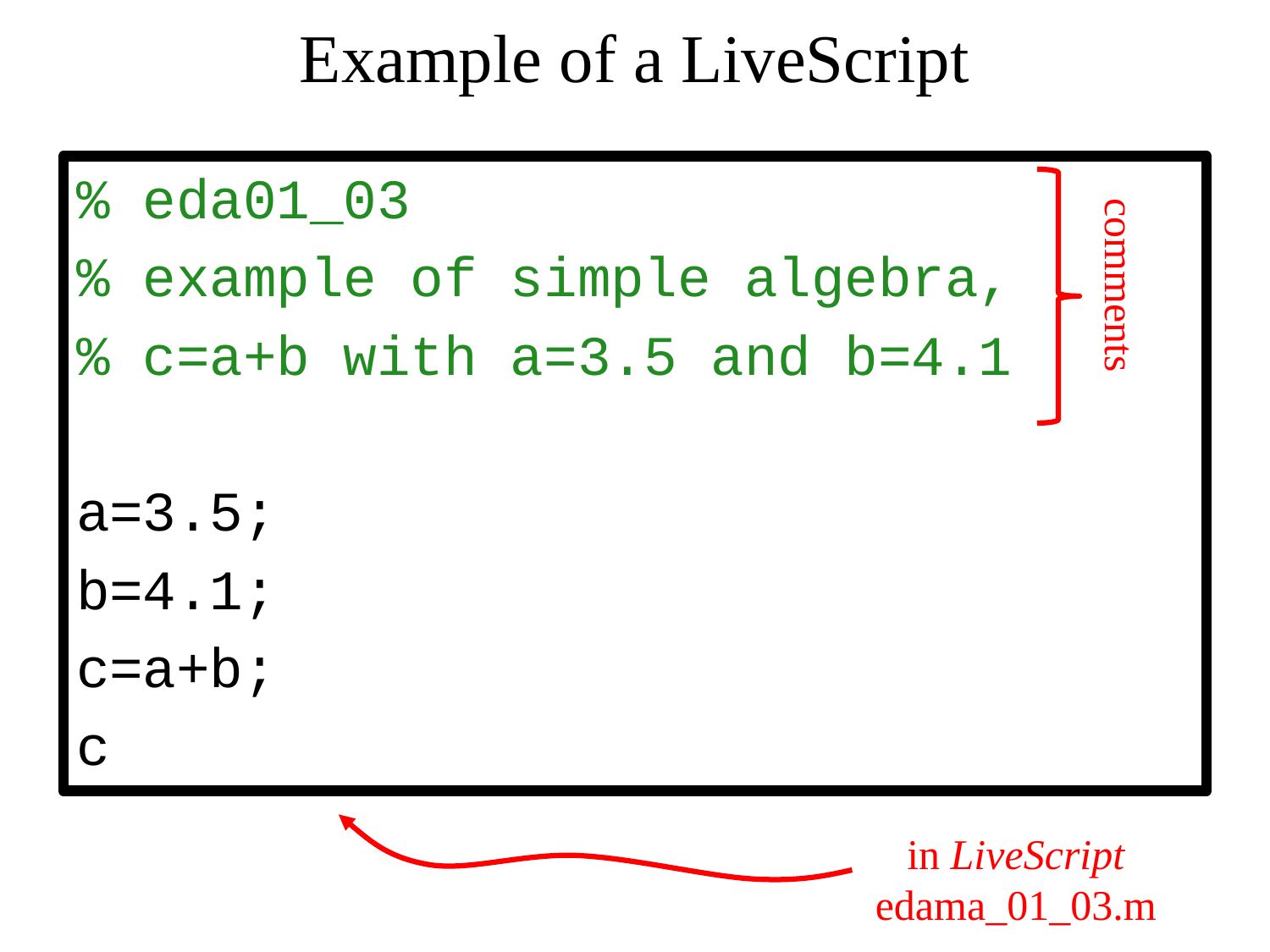

# Example of a LiveScript
% eda01_03
% example of simple algebra,
% c=a+b with a=3.5 and b=4.1

a=3.5;
b=4.1;
c=a+b;
c

comments

in LiveScript edama_01_03.m